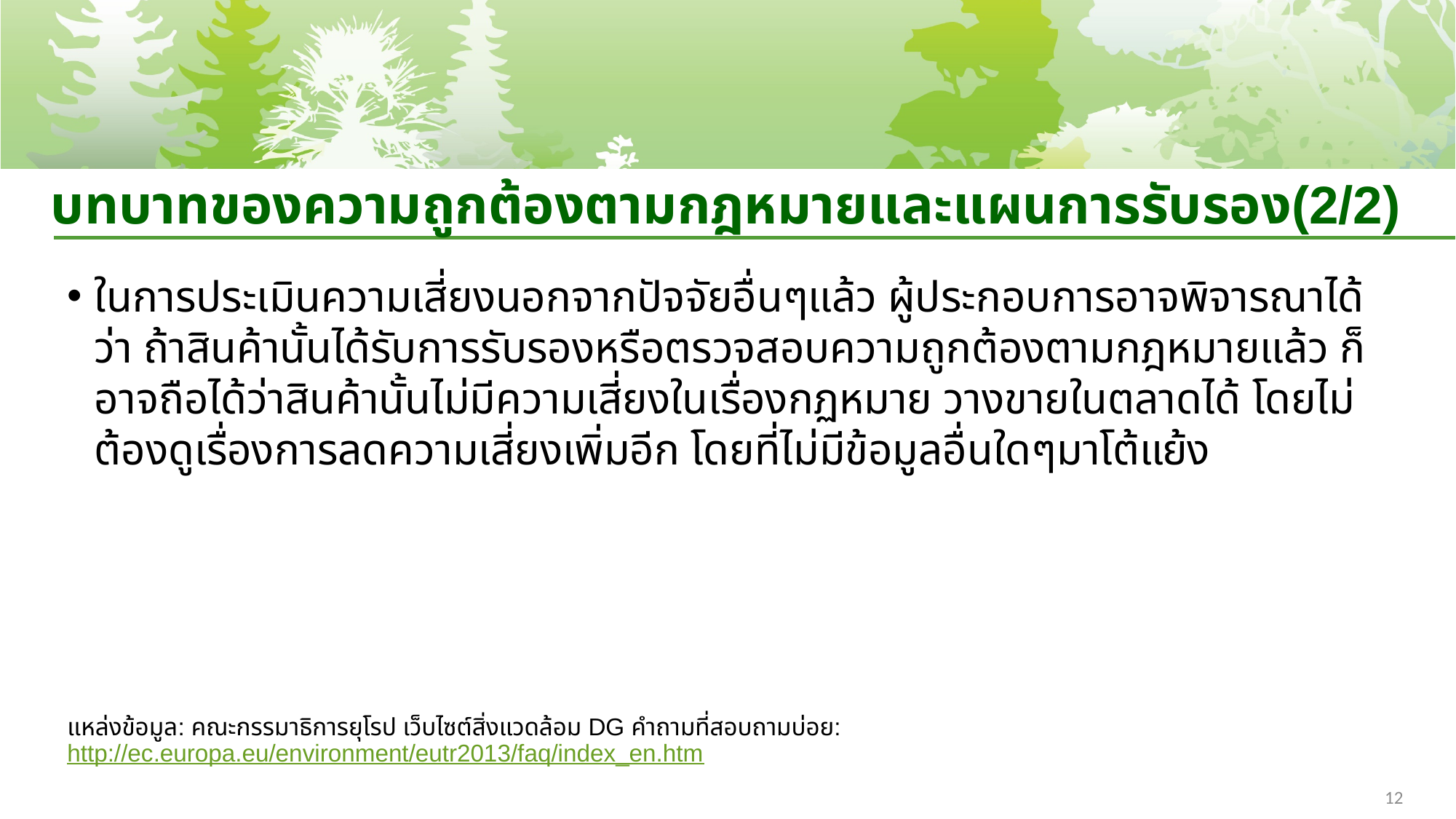

# บทบาทของความถูกต้องตามกฎหมายและแผนการรับรอง(2/2)
ในการประเมินความเสี่ยงนอกจากปัจจัยอื่นๆแล้ว ผู้ประกอบการอาจพิจารณาได้ว่า ถ้าสินค้านั้นได้รับการรับรองหรือตรวจสอบความถูกต้องตามกฎหมายแล้ว ก็อาจถือได้ว่าสินค้านั้นไม่มีความเสี่ยงในเรื่องกฏหมาย วางขายในตลาดได้ โดยไม่ต้องดูเรื่องการลดความเสี่ยงเพิ่มอีก โดยที่ไม่มีข้อมูลอื่นใดๆมาโต้แย้ง

แหล่งข้อมูล: คณะกรรมาธิการยุโรป เว็บไซต์สิ่งแวดล้อม DG คำถามที่สอบถามบ่อย:  http://ec.europa.eu/environment/eutr2013/faq/index_en.htm
12